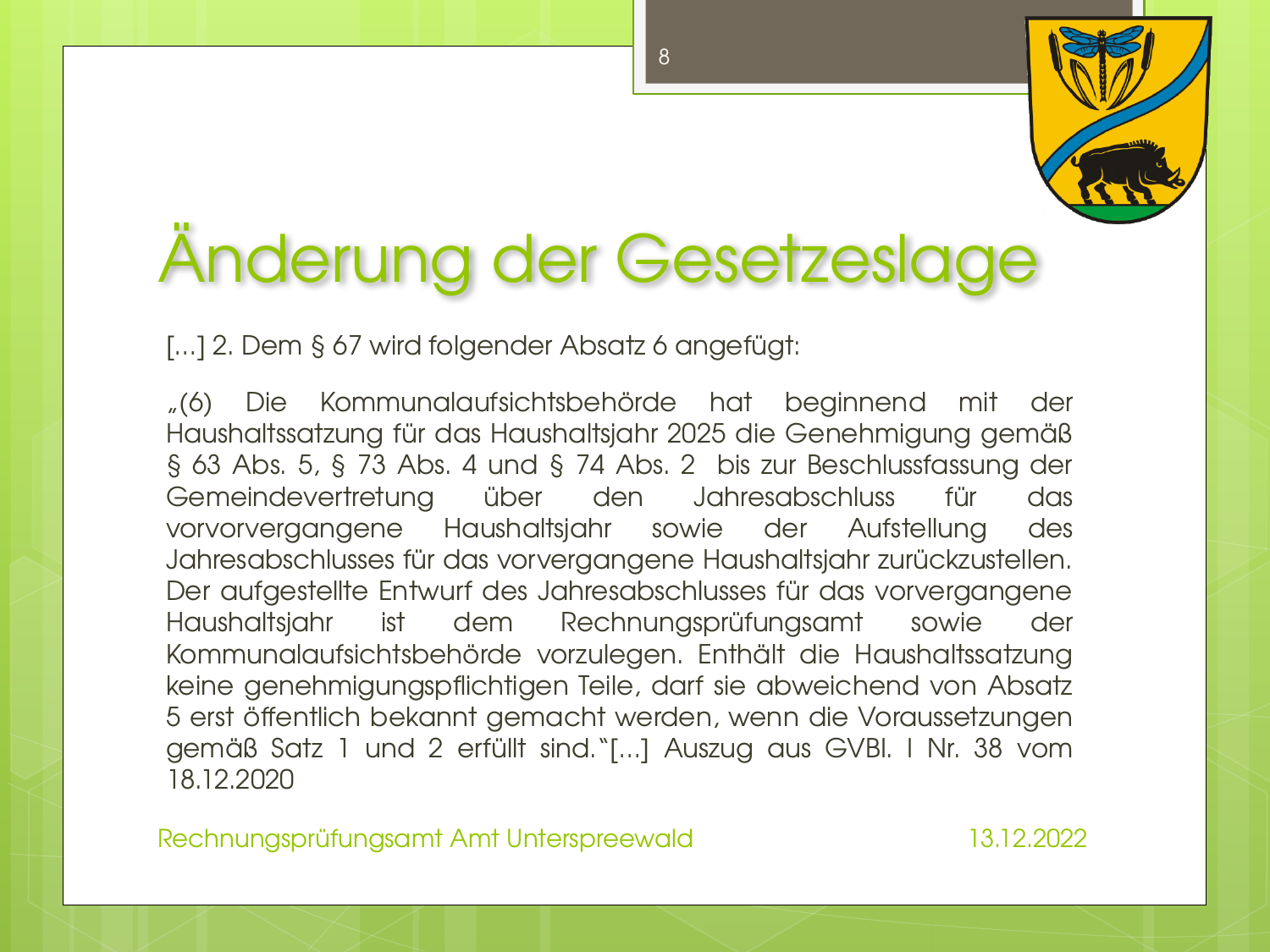

8
# Änderung der Gesetzeslage
[…] 2. Dem § 67 wird folgender Absatz 6 angefügt:

„(6) Die Kommunalaufsichtsbehörde hat beginnend mit der Haushaltssatzung für das Haushaltsjahr 2025 die Genehmigung gemäß § 63 Abs. 5, § 73 Abs. 4 und § 74 Abs. 2  bis zur Beschlussfassung der Gemeindevertretung über den Jahresabschluss für das vorvorvergangene Haushaltsjahr sowie der Aufstellung des Jahresabschlusses für das vorvergangene Haushaltsjahr zurückzustellen. Der aufgestellte Entwurf des Jahresabschlusses für das vorvergangene Haushaltsjahr ist dem Rechnungsprüfungsamt sowie der Kommunalaufsichtsbehörde vorzulegen. Enthält die Haushaltssatzung keine genehmigungspflichtigen Teile, darf sie abweichend von Absatz 5 erst öffentlich bekannt gemacht werden, wenn die Voraussetzungen gemäß Satz 1 und 2 erfüllt sind.“[…] Auszug aus GVBI. I Nr. 38 vom 18.12.2020
Rechnungsprüfungsamt Amt Unterspreewald 	   	       13.12.2022